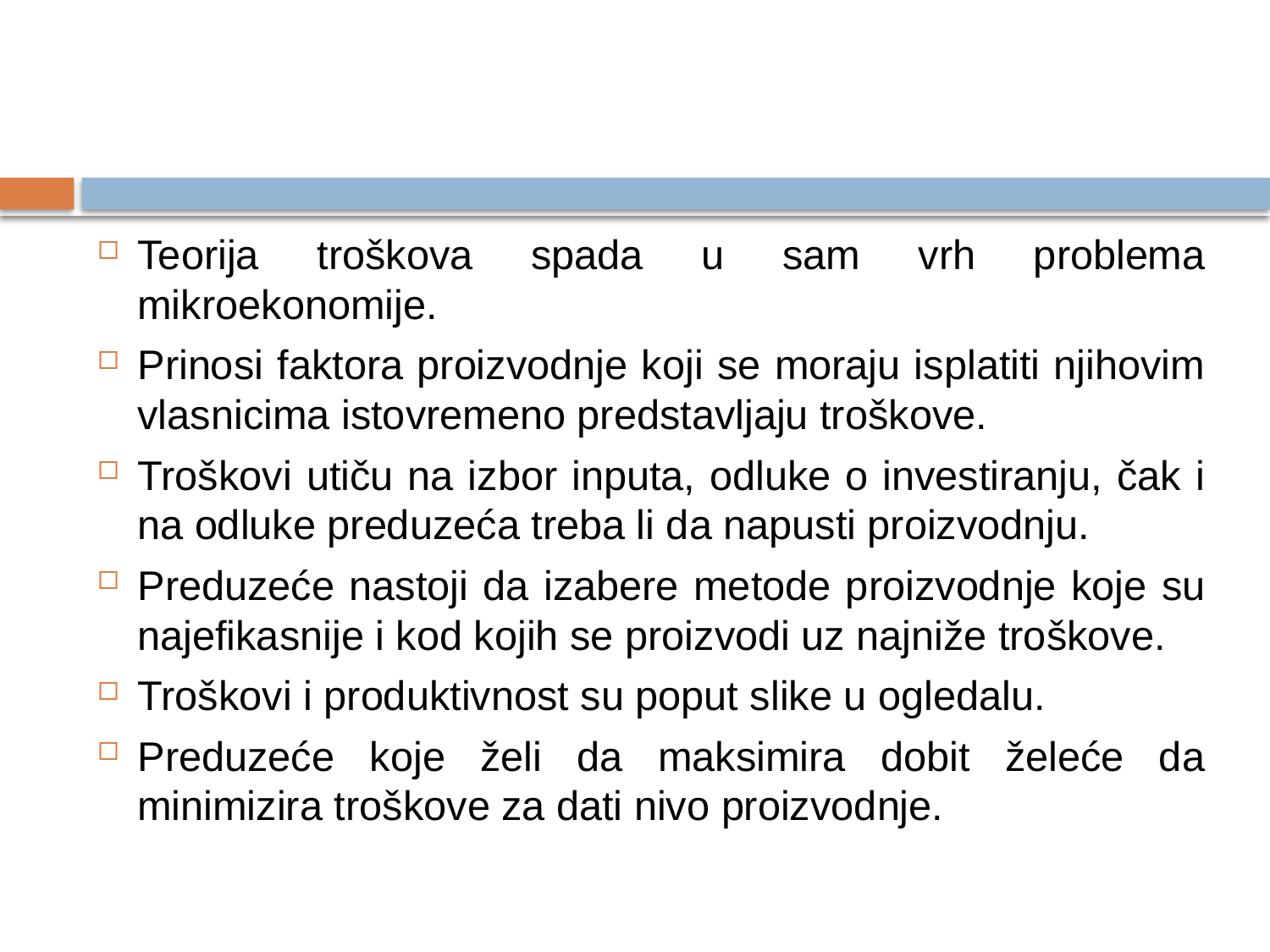

#
Teorija troškova spada u sam vrh problema mikroekonomije.
Prinosi faktora proizvodnje koji se moraju isplatiti njihovim vlasnicima istovremeno predstavljaju troškove.
Troškovi utiču na izbor inputa, odluke o investiranju, čak i na odluke preduzeća treba li da napusti proizvodnju.
Preduzeće nastoji da izabere metode proizvodnje koje su najefikasnije i kod kojih se proizvodi uz najniže troškove.
Troškovi i produktivnost su poput slike u ogledalu.
Preduzeće koje želi da maksimira dobit želeće da minimizira troškove za dati nivo proizvodnje.